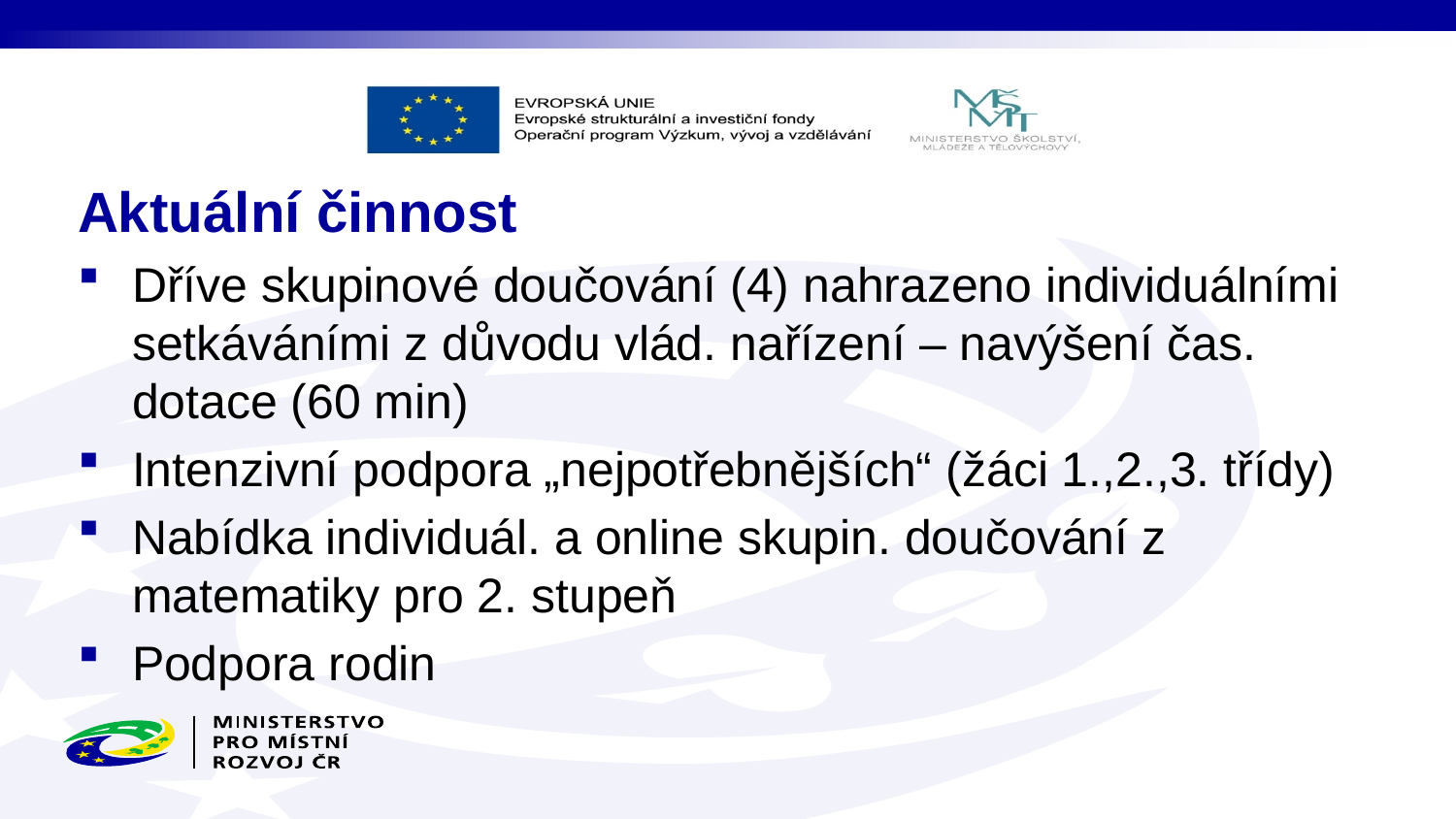

# Aktuální činnost
Dříve skupinové doučování (4) nahrazeno individuálními setkáváními z důvodu vlád. nařízení – navýšení čas. dotace (60 min)
Intenzivní podpora „nejpotřebnějších“ (žáci 1.,2.,3. třídy)
Nabídka individuál. a online skupin. doučování z matematiky pro 2. stupeň
Podpora rodin